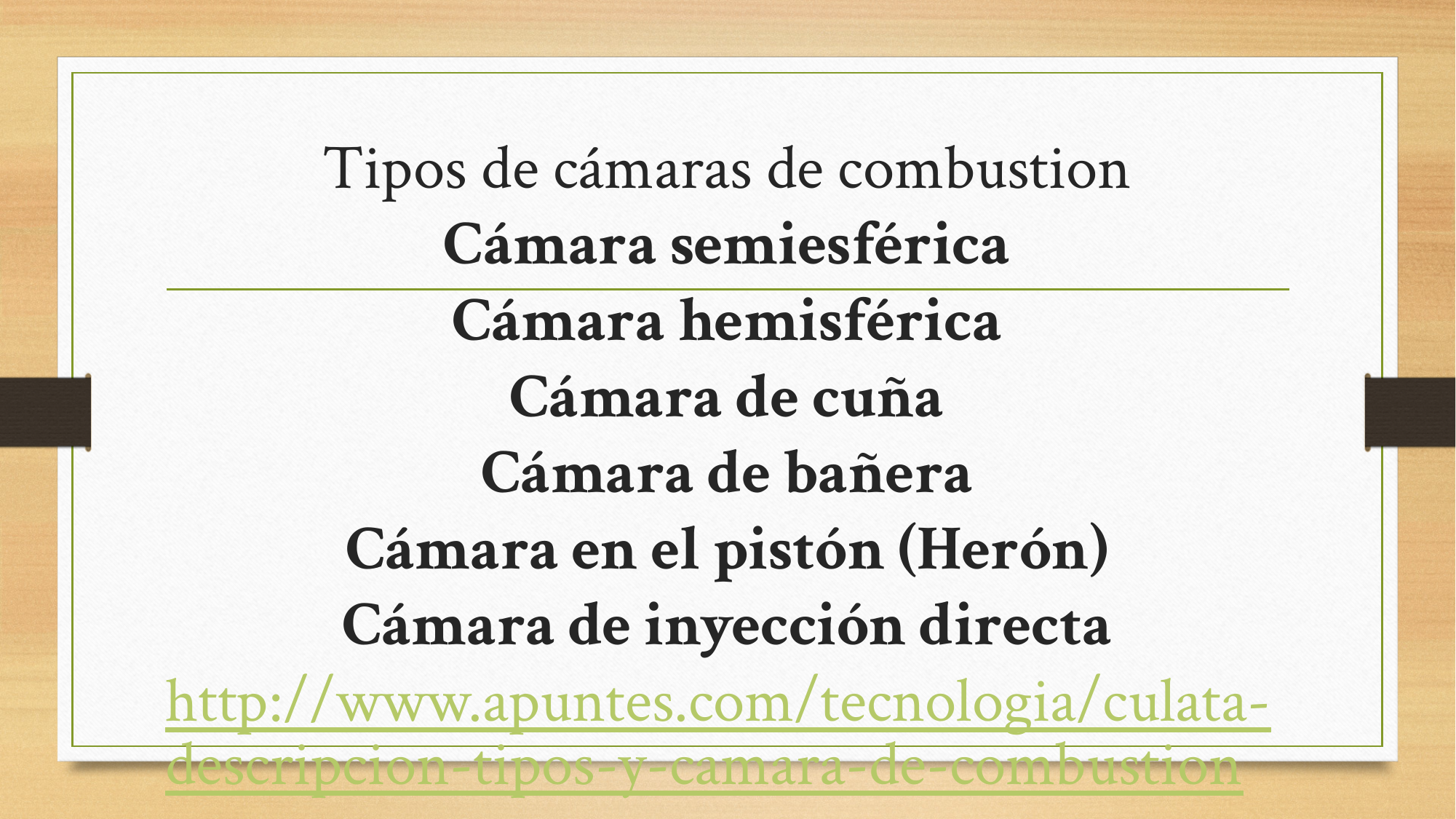

# Tipos de cámaras de combustion Cámara semiesférica Cámara hemisférica Cámara de cuña Cámara de bañera Cámara en el pistón (Herón) Cámara de inyección directa http://www.apuntes.com/tecnologia/culata-descripcion-tipos-y-camara-de-combustion